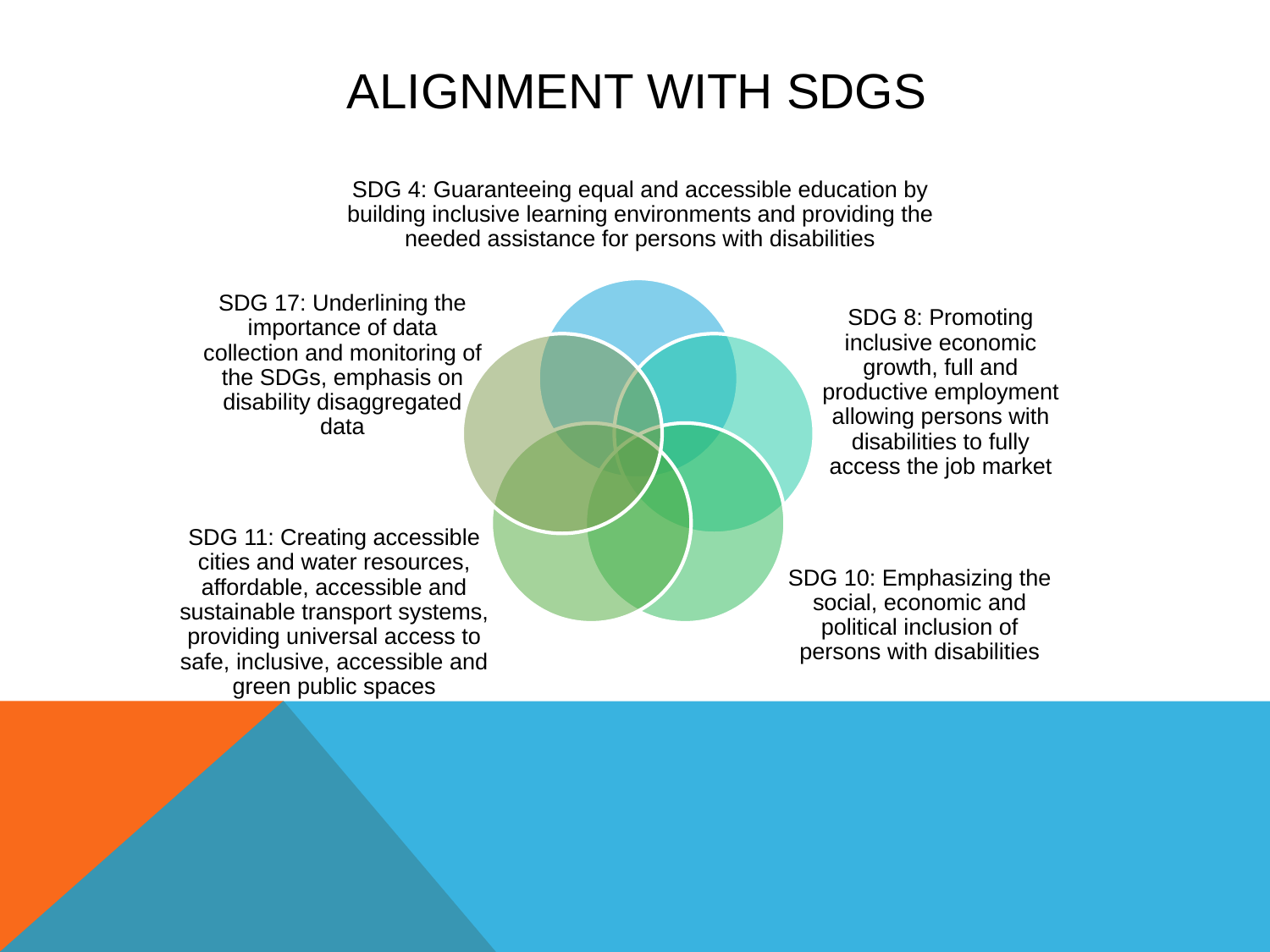

# Alignment with sdgs
SDG 4: Guaranteeing equal and accessible education by building inclusive learning environments and providing the needed assistance for persons with disabilities
SDG 8: Promoting inclusive economic growth, full and productive employment allowing persons with disabilities to fully access the job market
SDG 10: Emphasizing the social, economic and political inclusion of persons with disabilities
SDG 11: Creating accessible cities and water resources, affordable, accessible and sustainable transport systems, providing universal access to safe, inclusive, accessible and green public spaces
SDG 17: Underlining the importance of data collection and monitoring of the SDGs, emphasis on disability disaggregated data